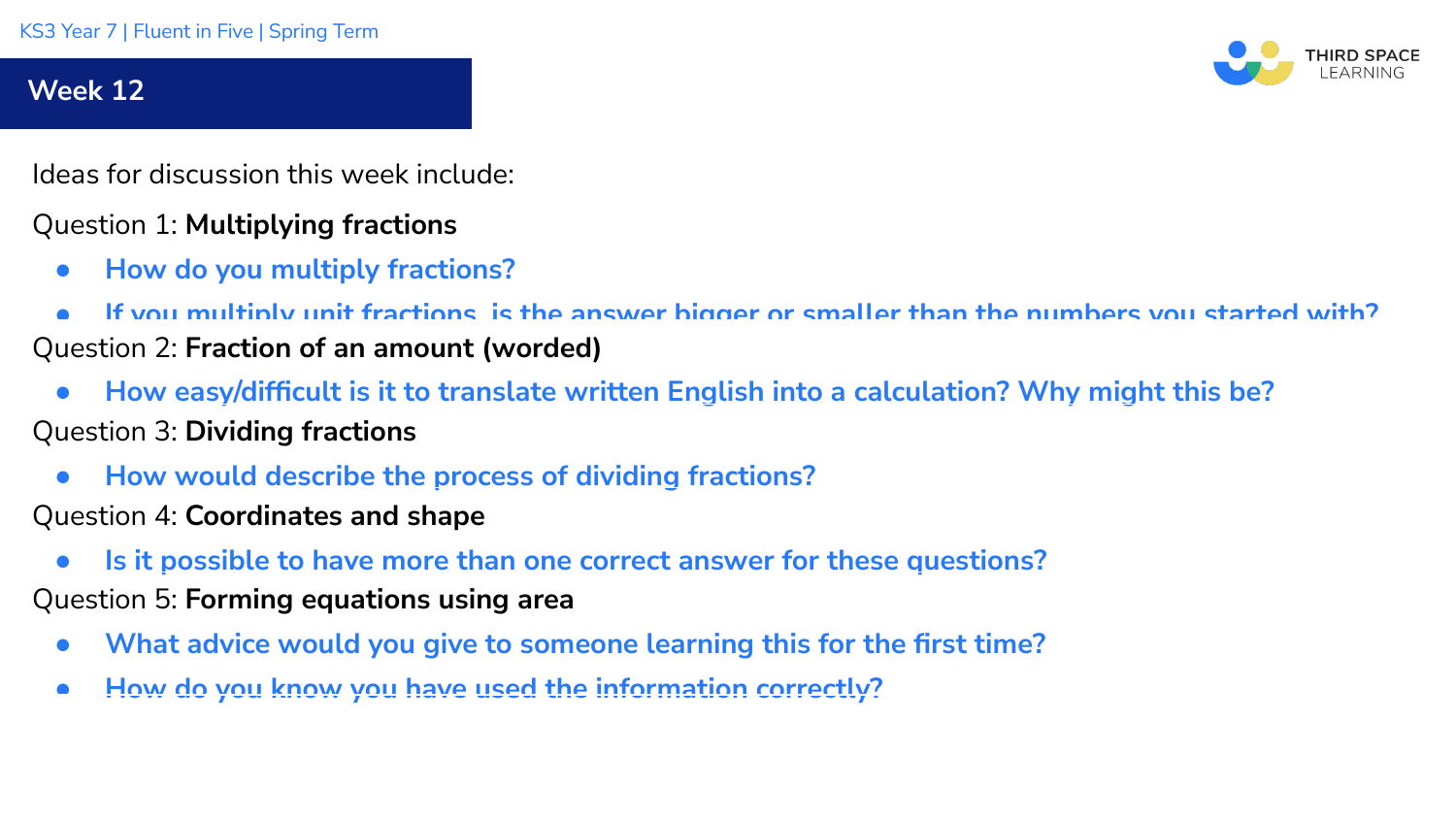

Week 12
| Ideas for discussion this week include: |
| --- |
| Question 1: Multiplying fractions How do you multiply fractions? If you multiply unit fractions, is the answer bigger or smaller than the numbers you started with? |
| Question 2: Fraction of an amount (worded) How easy/difficult is it to translate written English into a calculation? Why might this be? |
| Question 3: Dividing fractions How would describe the process of dividing fractions? |
| Question 4: Coordinates and shape Is it possible to have more than one correct answer for these questions? |
| Question 5: Forming equations using area What advice would you give to someone learning this for the first time? How do you know you have used the information correctly? |